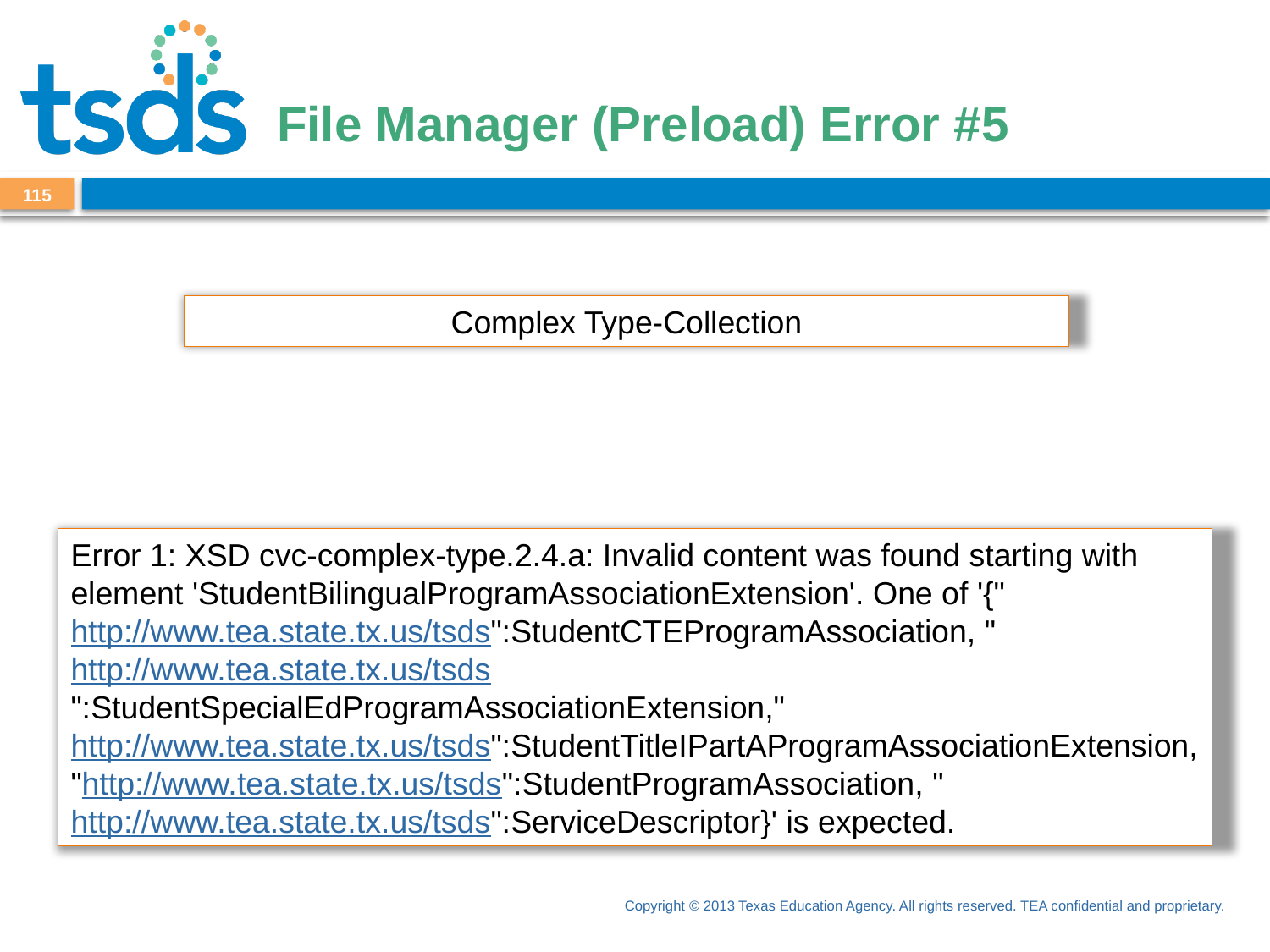

# File Manager (Preload) Error #5

115
Complex Type-Collection
Error 1: XSD cvc-complex-type.2.4.a: Invalid content was found starting with element 'StudentBilingualProgramAssociationExtension'. One of '{"http://www.tea.state.tx.us/tsds":StudentCTEProgramAssociation, "http://www.tea.state.tx.us/tsds":StudentSpecialEdProgramAssociationExtension,"http://www.tea.state.tx.us/tsds":StudentTitleIPartAProgramAssociationExtension, "http://www.tea.state.tx.us/tsds":StudentProgramAssociation, "http://www.tea.state.tx.us/tsds":ServiceDescriptor}' is expected.